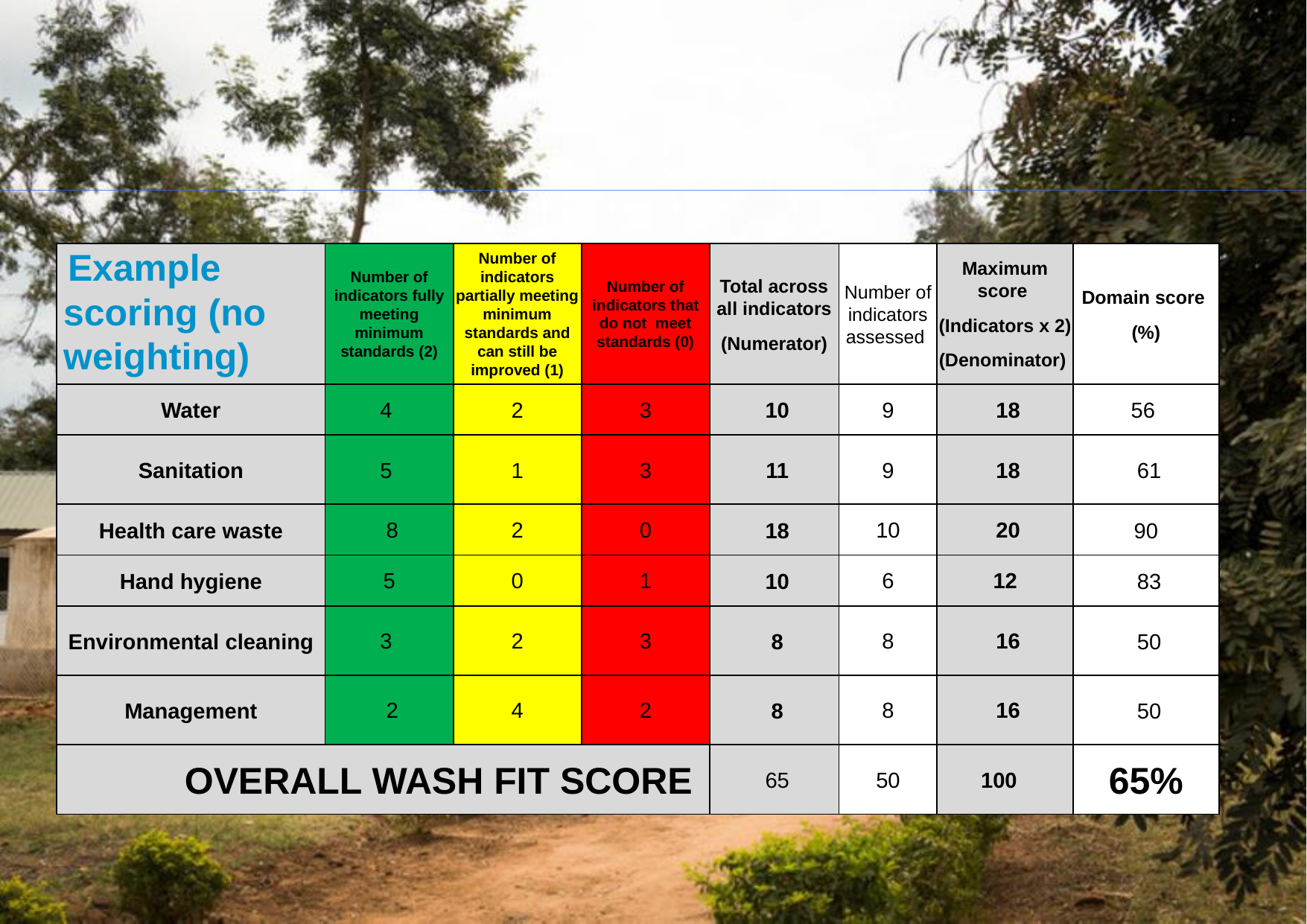

| Example scoring (no weighting) | Number of indicators fully meeting minimum standards (2) | Number of indicators partially meeting minimum standards and can still be improved (1) | Number of indicators that do not meet standards (0) | Total across all indicators (Numerator) | Number of indicators assessed | Maximum score (Indicators x 2) (Denominator) | Domain score (%) |
| --- | --- | --- | --- | --- | --- | --- | --- |
| Water | 4 | 2 | 3 | 10 | 9 | 18 | 56 |
| Sanitation | 5 | 1 | 3 | 11 | 9 | 18 | 61 |
| Health care waste | 8 | 2 | 0 | 18 | 10 | 20 | 90 |
| Hand hygiene | 5 | 0 | 1 | 10 | 6 | 12 | 83 |
| Environmental cleaning | 3 | 2 | 3 | 8 | 8 | 16 | 50 |
| Management | 2 | 4 | 2 | 8 | 8 | 16 | 50 |
| OVERALL WASH FIT SCORE |  |  |  | 65 | 50 | 100 | 65% |